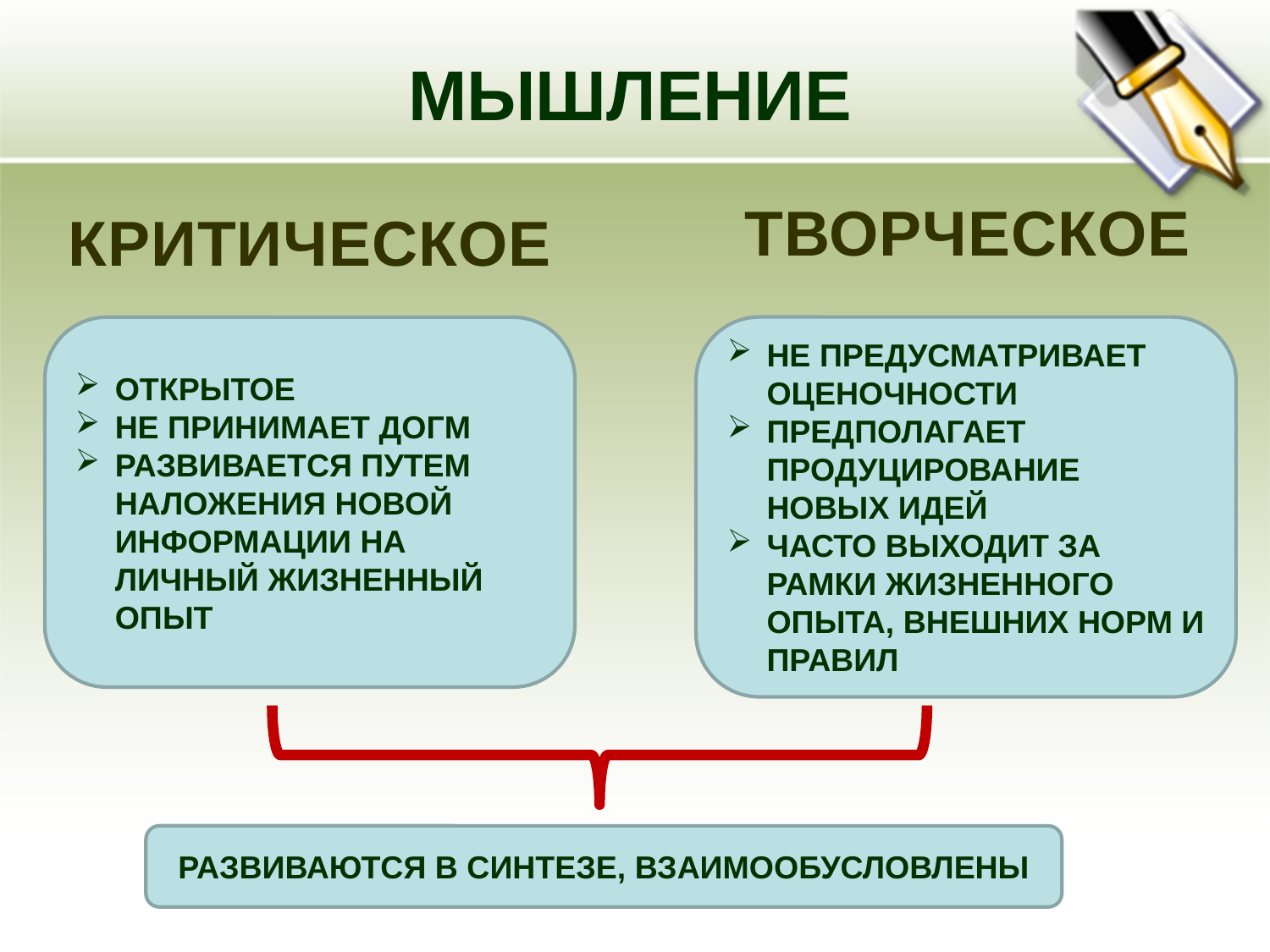

# МЫШЛЕНИЕ
ТВОРЧЕСКОЕ
КРИТИЧЕСКОЕ
НЕ ПРЕДУСМАТРИВАЕТ ОЦЕНОЧНОСТИ
ПРЕДПОЛАГАЕТ ПРОДУЦИРОВАНИЕ НОВЫХ ИДЕЙ
ЧАСТО ВЫХОДИТ ЗА РАМКИ ЖИЗНЕННОГО ОПЫТА, ВНЕШНИХ НОРМ И ПРАВИЛ
ОТКРЫТОЕ
НЕ ПРИНИМАЕТ ДОГМ
РАЗВИВАЕТСЯ ПУТЕМ НАЛОЖЕНИЯ НОВОЙ ИНФОРМАЦИИ НА ЛИЧНЫЙ ЖИЗНЕННЫЙ ОПЫТ

РАЗВИВАЮТСЯ В СИНТЕЗЕ, ВЗАИМООБУСЛОВЛЕНЫ